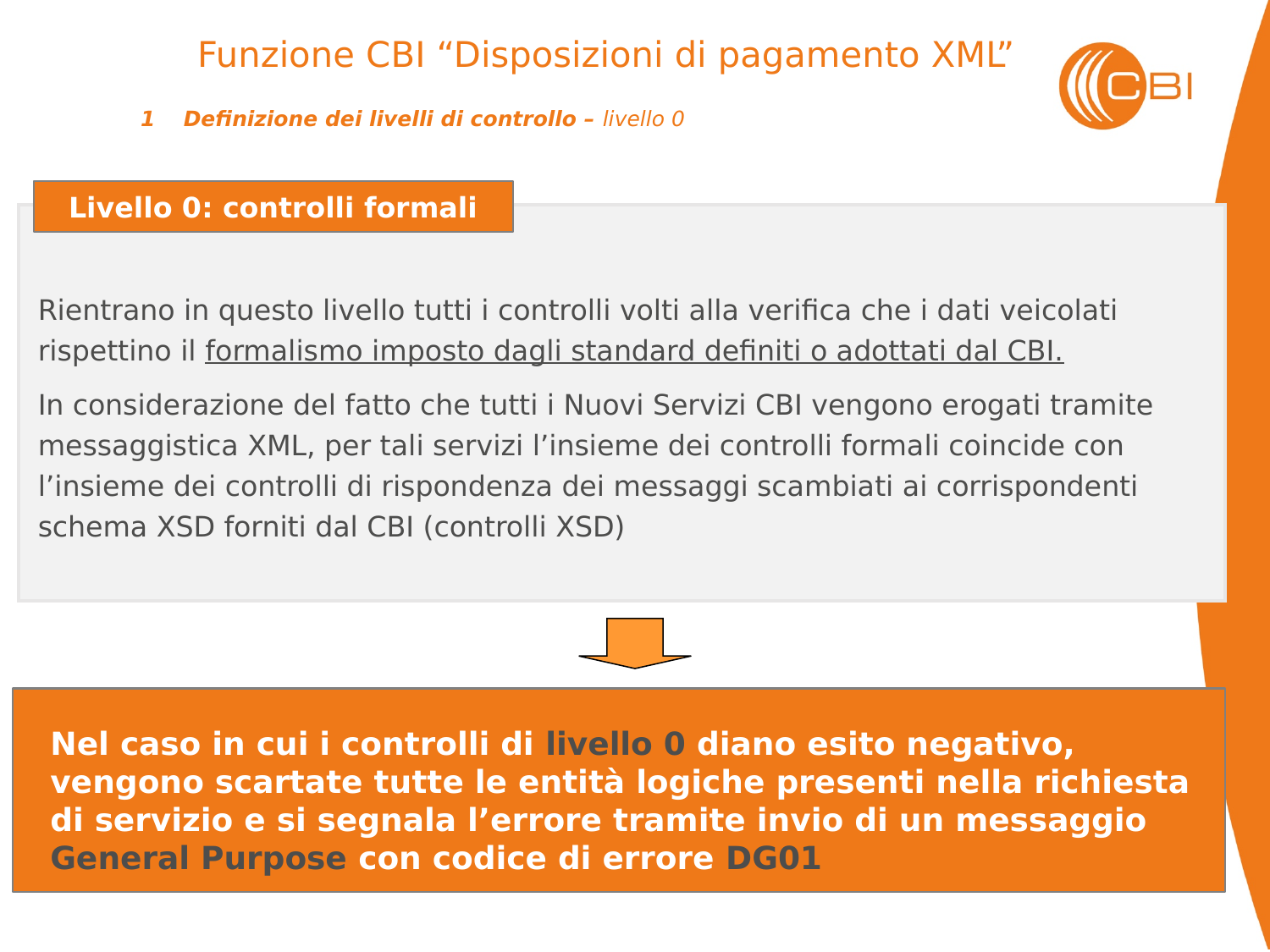

Funzione CBI “Disposizioni di pagamento XML”
1	Definizione dei livelli di controllo – livello 0
Livello 0: controlli formali

Rientrano in questo livello tutti i controlli volti alla verifica che i dati veicolati rispettino il formalismo imposto dagli standard definiti o adottati dal CBI.
In considerazione del fatto che tutti i Nuovi Servizi CBI vengono erogati tramite messaggistica XML, per tali servizi l’insieme dei controlli formali coincide con l’insieme dei controlli di rispondenza dei messaggi scambiati ai corrispondenti schema XSD forniti dal CBI (controlli XSD)

Nel caso in cui i controlli di livello 0 diano esito negativo, vengono scartate tutte le entità logiche presenti nella richiesta di servizio e si segnala l’errore tramite invio di un messaggio General Purpose con codice di errore DG01